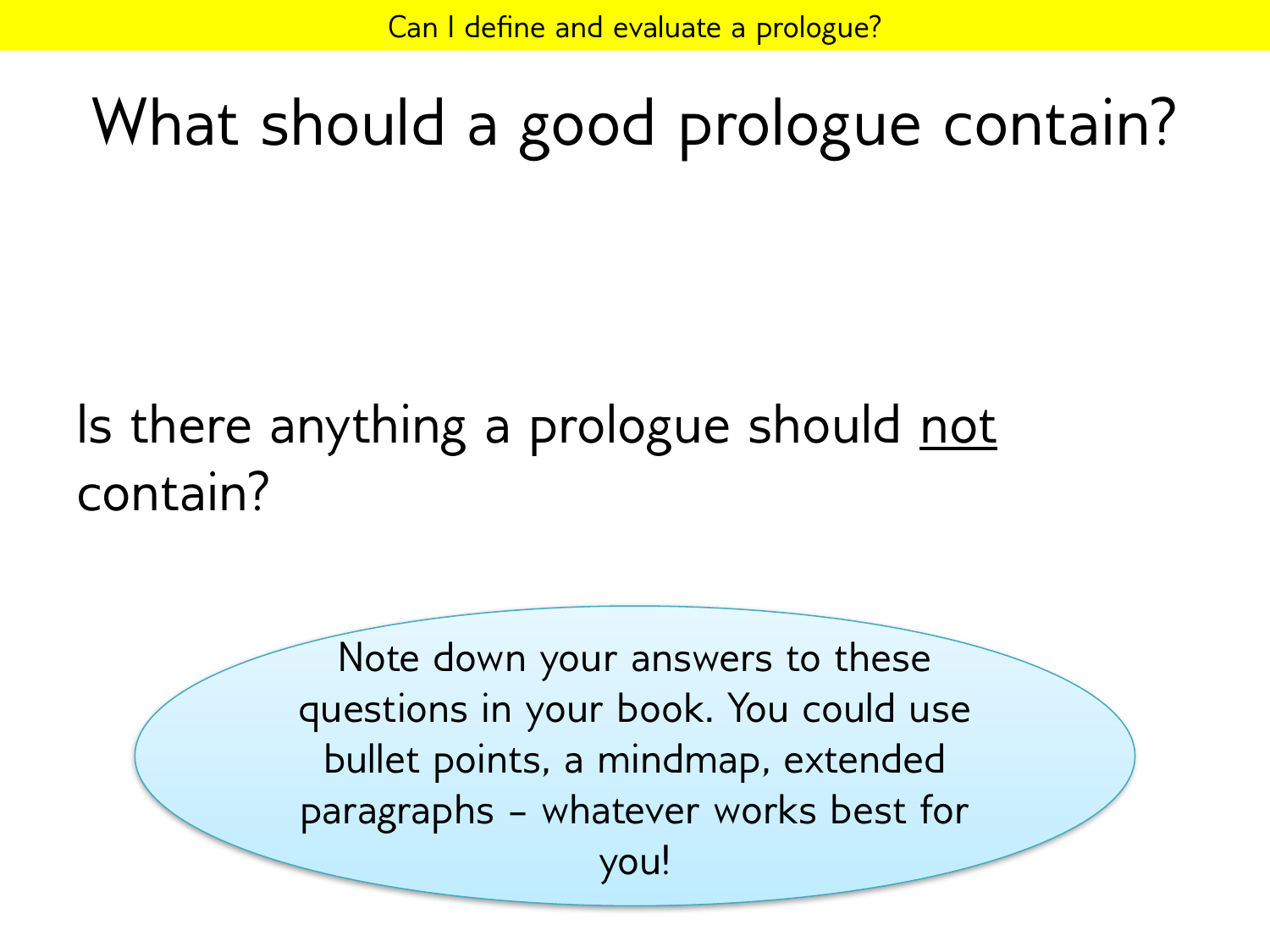

Can I define and evaluate a prologue?
# What should a good prologue contain?

Is there anything a prologue should not contain?
Note down your answers to these questions in your book. You could use bullet points, a mindmap, extended paragraphs – whatever works best for you!